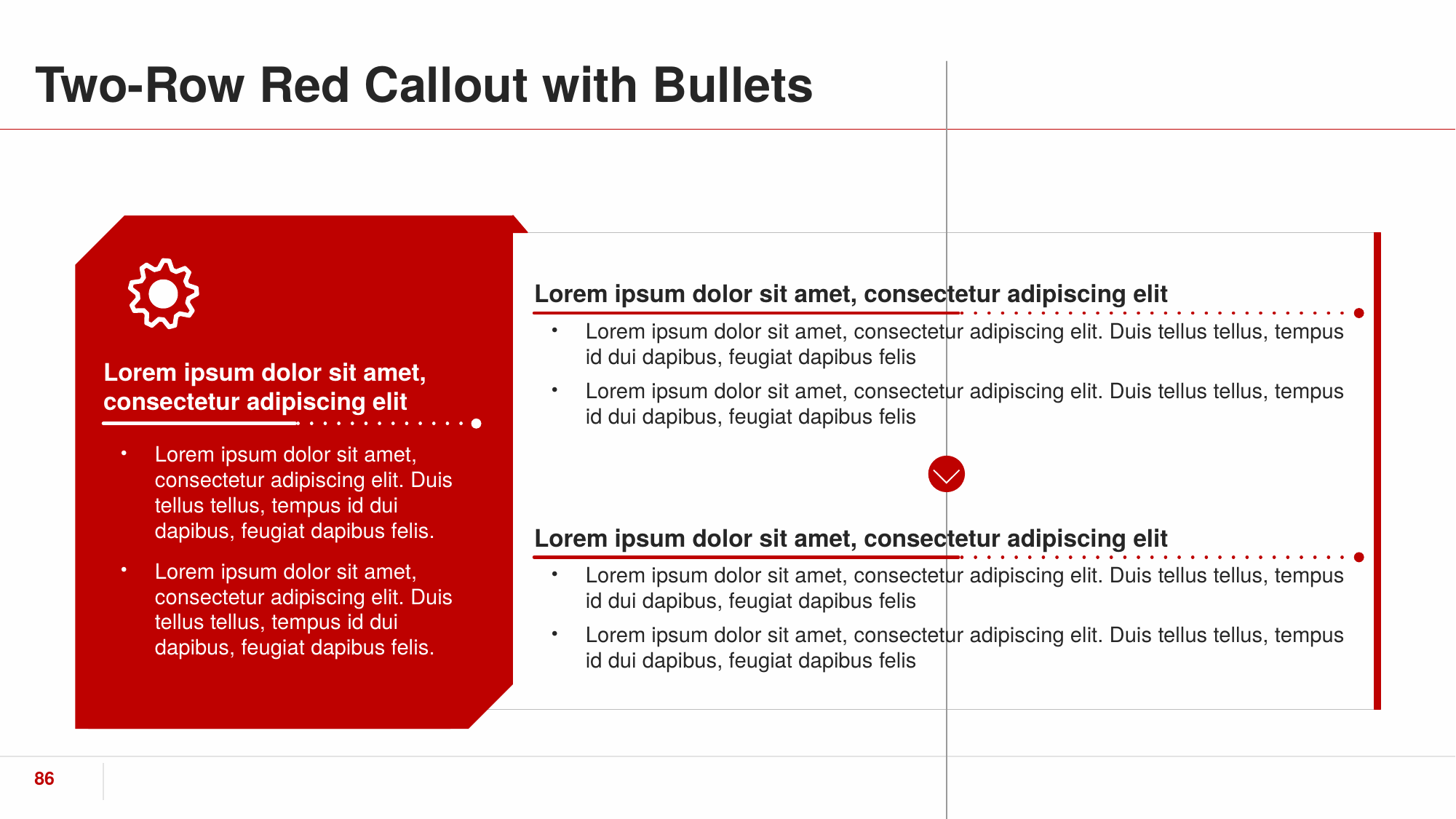

# Two-Row Red Callout with Bullets

Lorem ipsum dolor sit amet, consectetur adipiscing elit
Lorem ipsum dolor sit amet, consectetur adipiscing elit. Duis tellus tellus, tempus id dui dapibus, feugiat dapibus felis
Lorem ipsum dolor sit amet, consectetur adipiscing elit. Duis tellus tellus, tempus id dui dapibus, feugiat dapibus felis
Lorem ipsum dolor sit amet, consectetur adipiscing elit
Lorem ipsum dolor sit amet, consectetur adipiscing elit. Duis tellus tellus, tempus id dui dapibus, feugiat dapibus felis.
Lorem ipsum dolor sit amet, consectetur adipiscing elit. Duis tellus tellus, tempus id dui dapibus, feugiat dapibus felis.

Lorem ipsum dolor sit amet, consectetur adipiscing elit
Lorem ipsum dolor sit amet, consectetur adipiscing elit. Duis tellus tellus, tempus id dui dapibus, feugiat dapibus felis
Lorem ipsum dolor sit amet, consectetur adipiscing elit. Duis tellus tellus, tempus id dui dapibus, feugiat dapibus felis
86